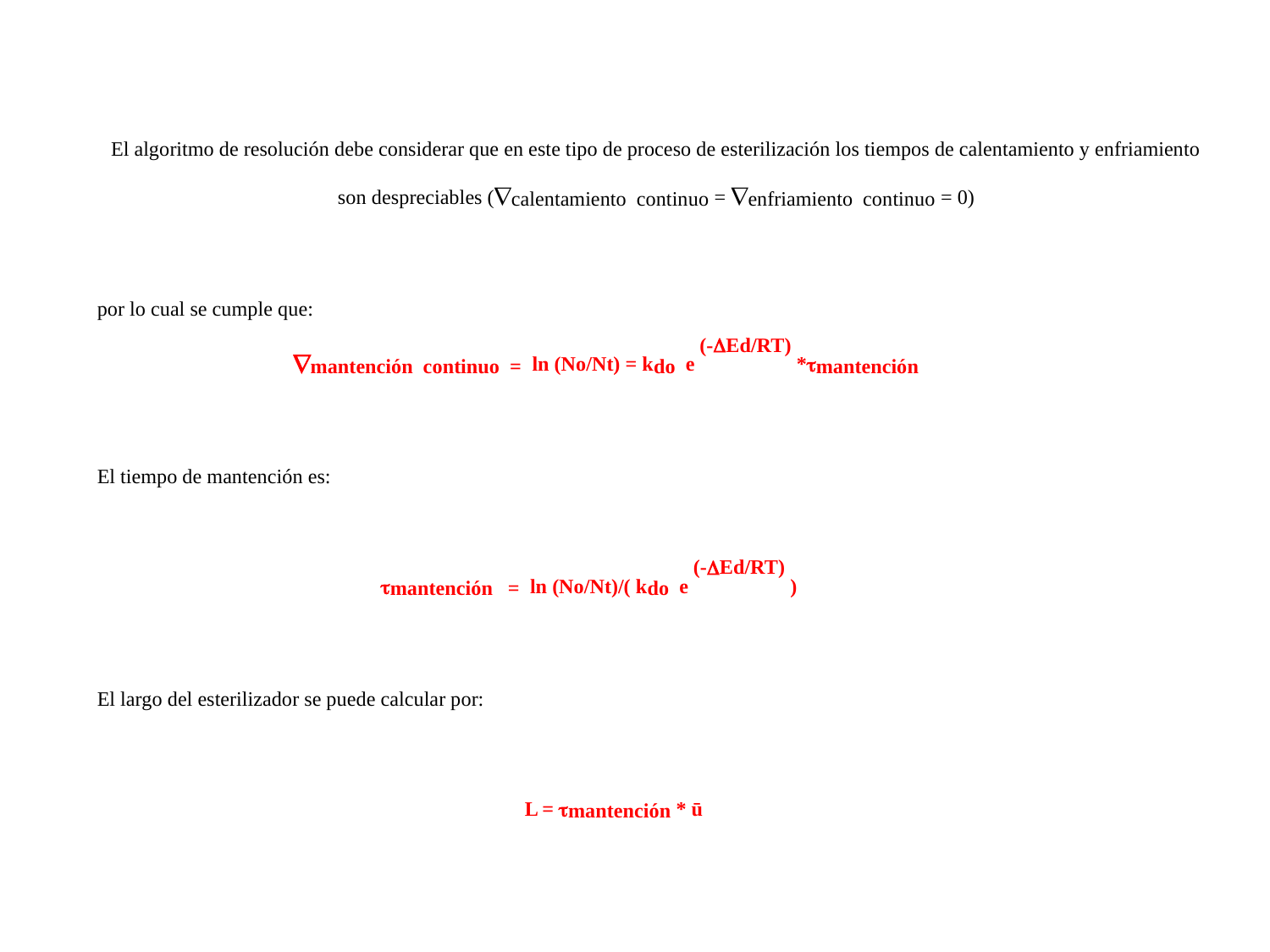

El algoritmo de resolución debe considerar que en este tipo de proceso de esterilización los tiempos de calentamiento y enfriamiento son despreciables (∇calentamiento  continuo = ∇enfriamiento  continuo = 0)

	por lo cual se cumple que:
∇mantención  continuo  =  ln (No/Nt) = kdo  e (-ΔEd/RT) *τmantención

	El tiempo de mantención es:

τmantención   =  ln (No/Nt)/( kdo  e (-ΔEd/RT) )

	El largo del esterilizador se puede calcular por:

L = τmantención * ū